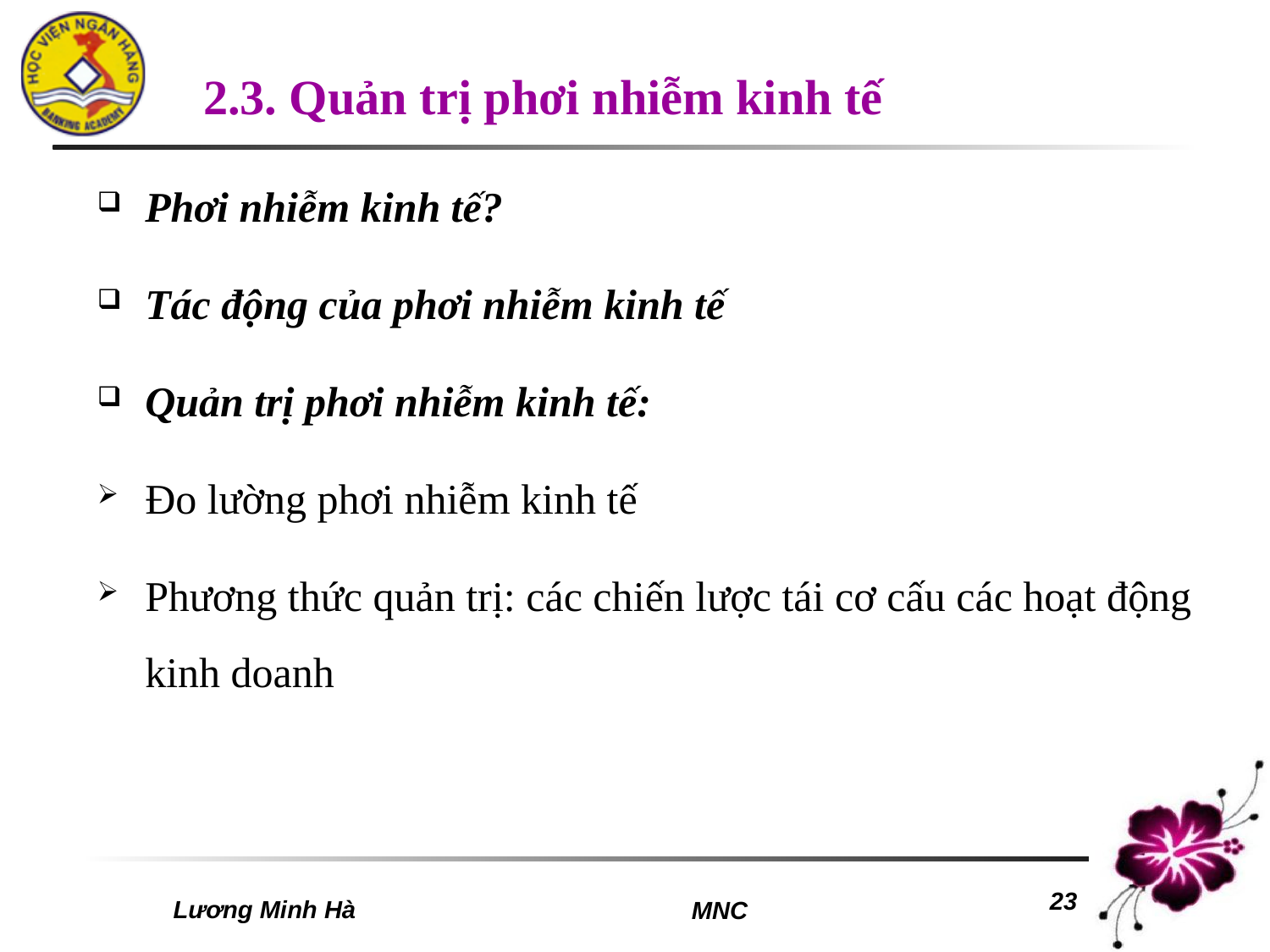

# 2.3. Quản trị phơi nhiễm kinh tế
Phơi nhiễm kinh tế?
Tác động của phơi nhiễm kinh tế
Quản trị phơi nhiễm kinh tế:
Đo lường phơi nhiễm kinh tế
Phương thức quản trị: các chiến lược tái cơ cấu các hoạt động kinh doanh
Lương Minh Hà